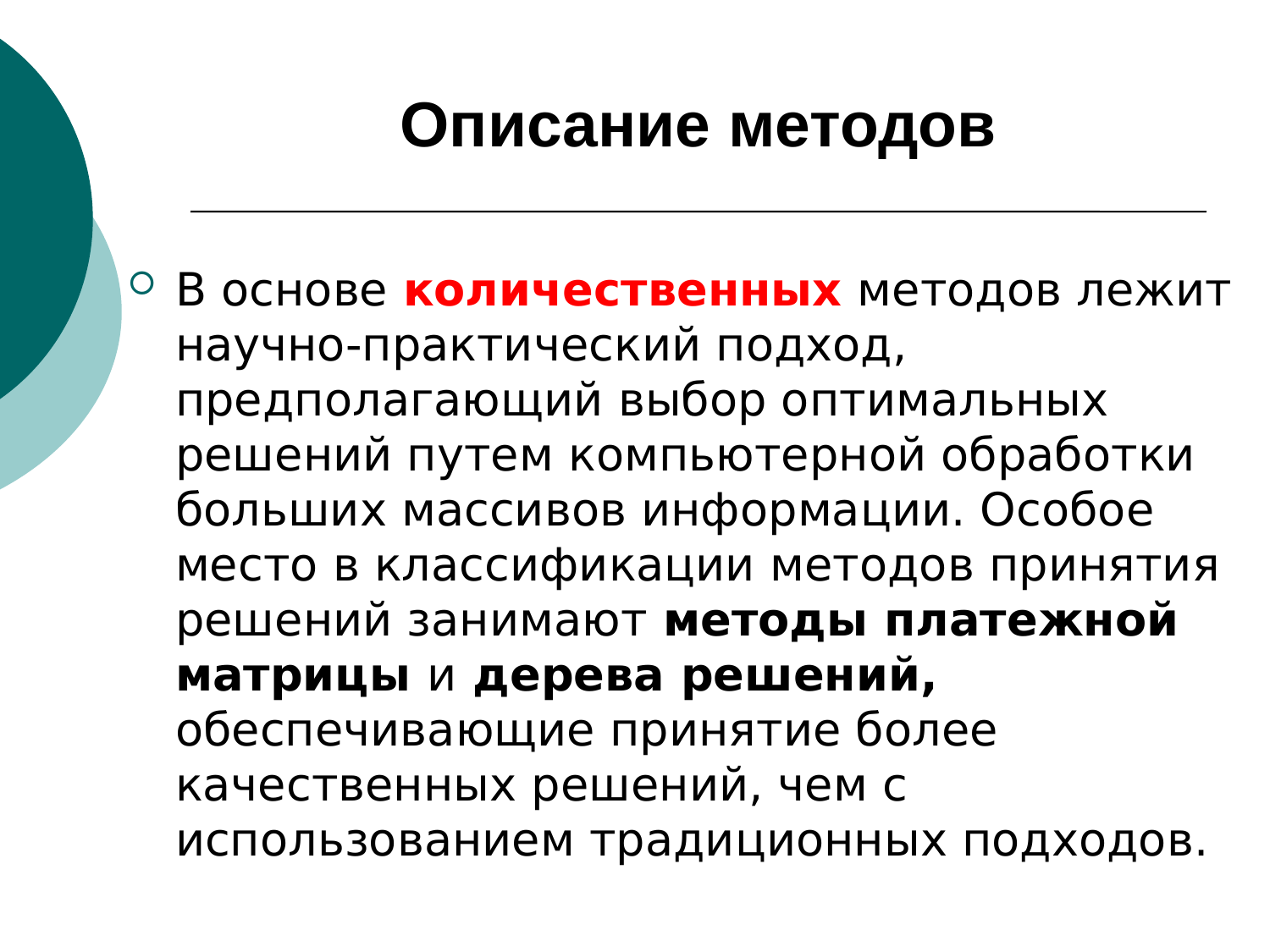

# Описание методов
В основе количественных методов лежит научно-практический подход, предполагающий выбор оптимальных решений путем компьютерной обработки больших массивов информации. Особое место в классификации методов принятия решений занимают методы платежной матрицы и дерева решений, обеспечивающие принятие более качественных решений, чем с использованием традиционных подходов.